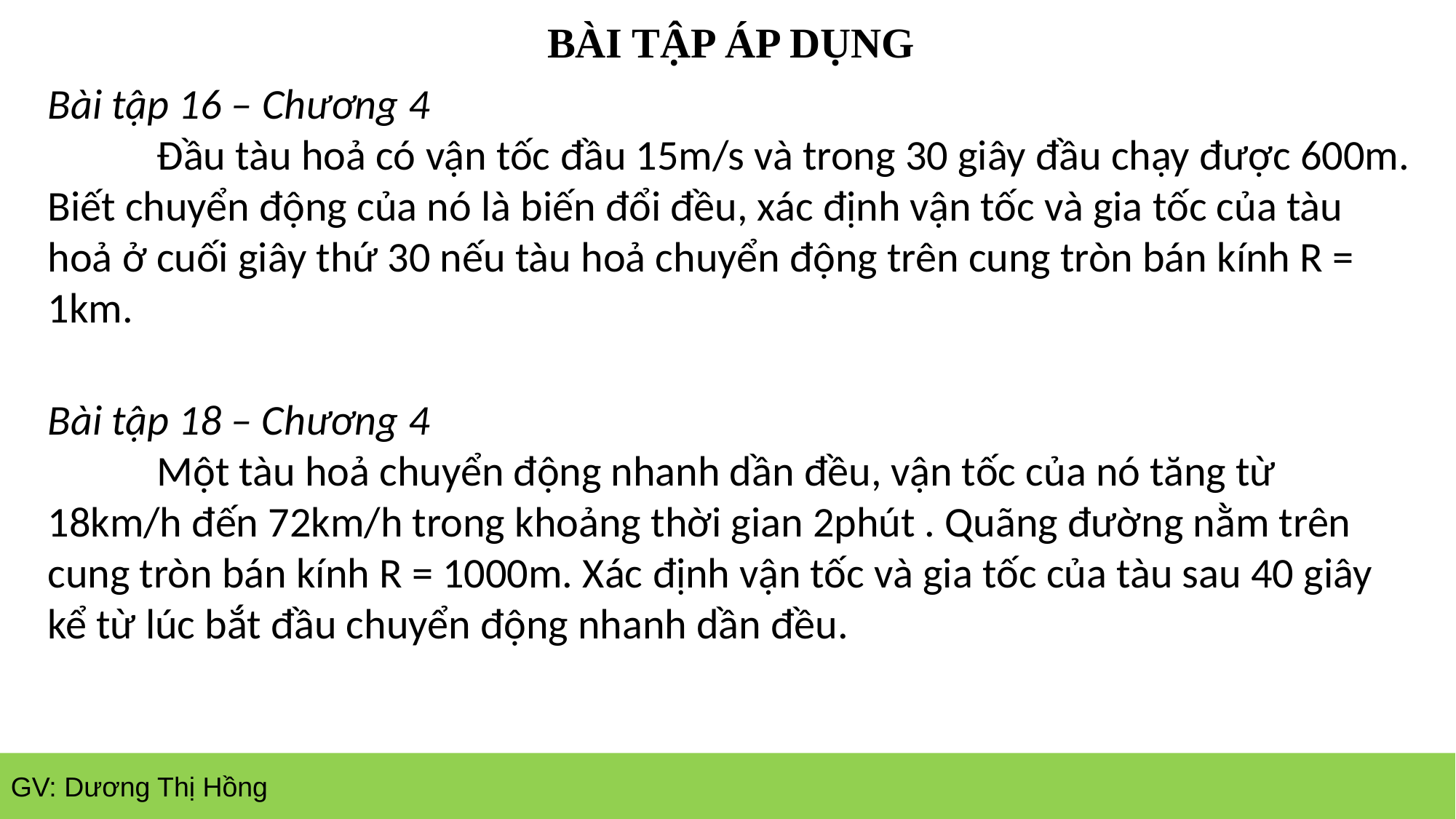

BÀI TẬP ÁP DỤNG
Bài tập 16 – Chương 4
	Đầu tàu hoả có vận tốc đầu 15m/s và trong 30 giây đầu chạy được 600m. Biết chuyển động của nó là biến đổi đều, xác định vận tốc và gia tốc của tàu hoả ở cuối giây thứ 30 nếu tàu hoả chuyển động trên cung tròn bán kính R = 1km.

Bài tập 18 – Chương 4
	Một tàu hoả chuyển động nhanh dần đều, vận tốc của nó tăng từ 18km/h đến 72km/h trong khoảng thời gian 2phút . Quãng đường nằm trên cung tròn bán kính R = 1000m. Xác định vận tốc và gia tốc của tàu sau 40 giây kể từ lúc bắt đầu chuyển động nhanh dần đều.

GV: Dương Thị Hồng
Môn học Cơ kỹ thuật
GV: Dương Thị Hồng